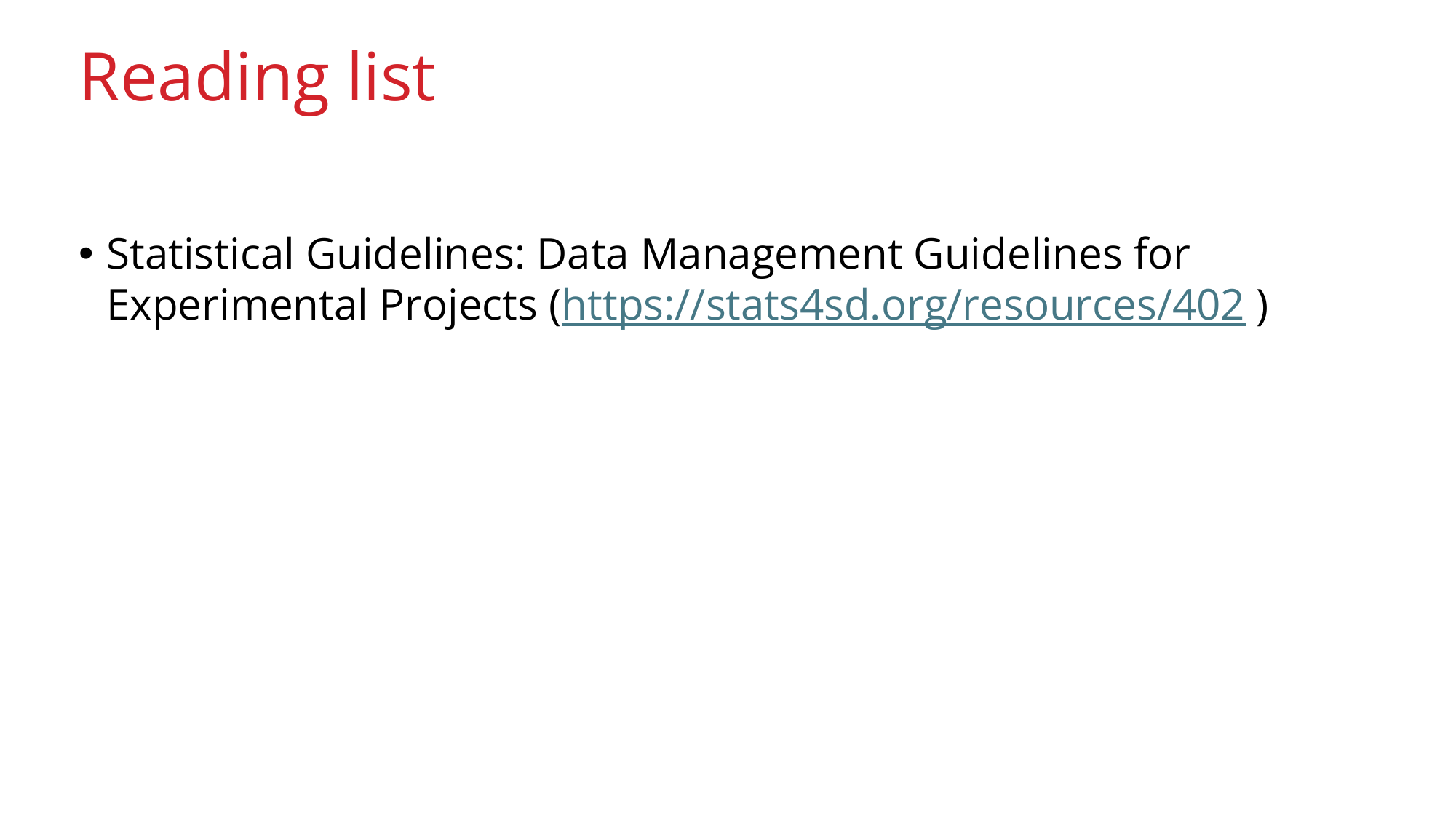

# Reading list
Statistical Guidelines: Data Management Guidelines for Experimental Projects (https://stats4sd.org/resources/402 )